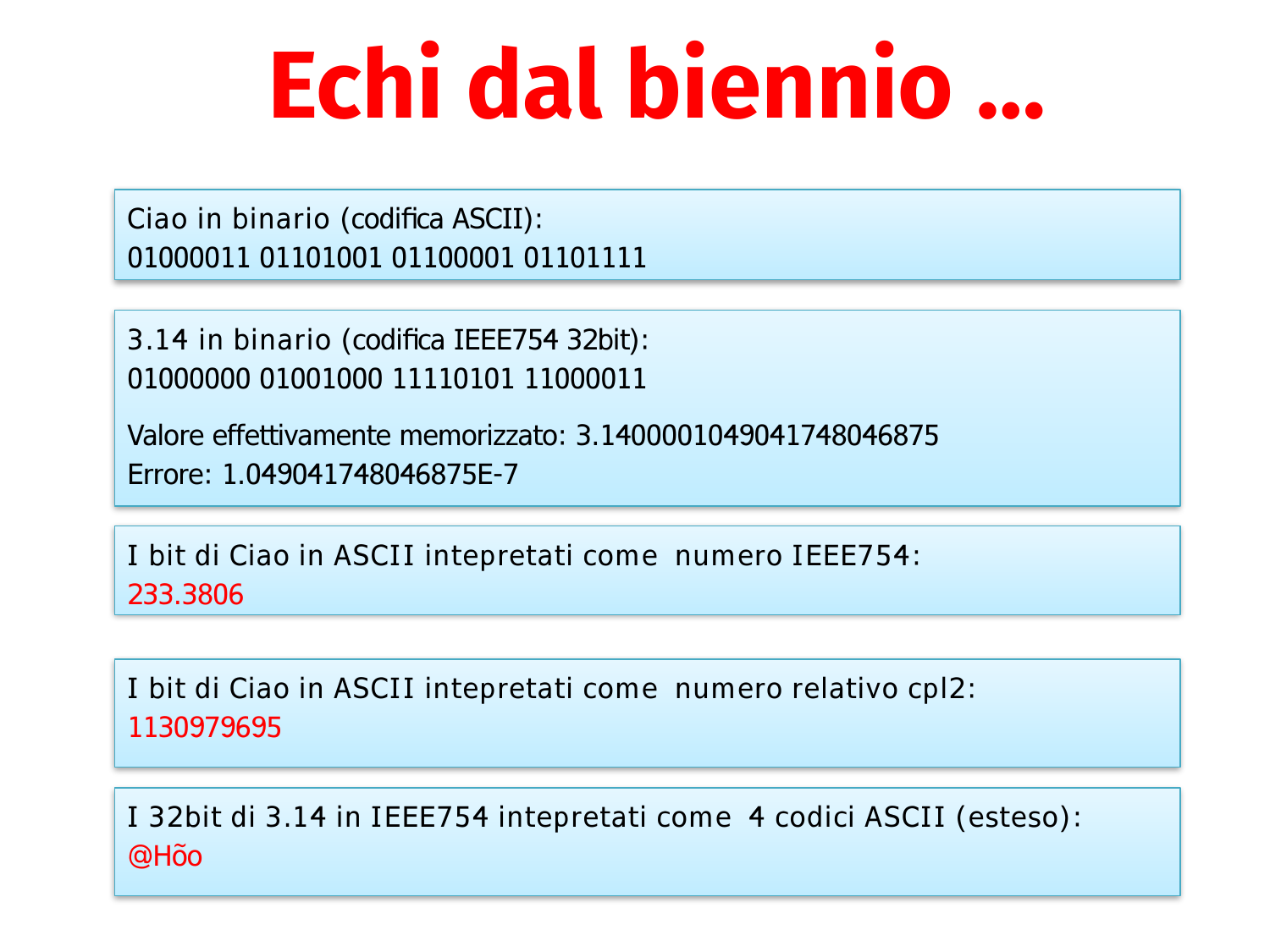

Echi dal biennio …
Ciao in binario (codifica ASCII):
01000011 01101001 01100001 01101111
3.14 in binario (codifica IEEE754 32bit):
01000000 01001000 11110101 11000011
Valore effettivamente memorizzato: 3.1400001049041748046875
Errore: 1.049041748046875E-7
I bit di Ciao in ASCII intepretati come  numero IEEE754:
233.3806
I bit di Ciao in ASCII intepretati come  numero relativo cpl2:
1130979695
I 32bit di 3.14 in IEEE754 intepretati come  4 codici ASCII (esteso):
@Hõo